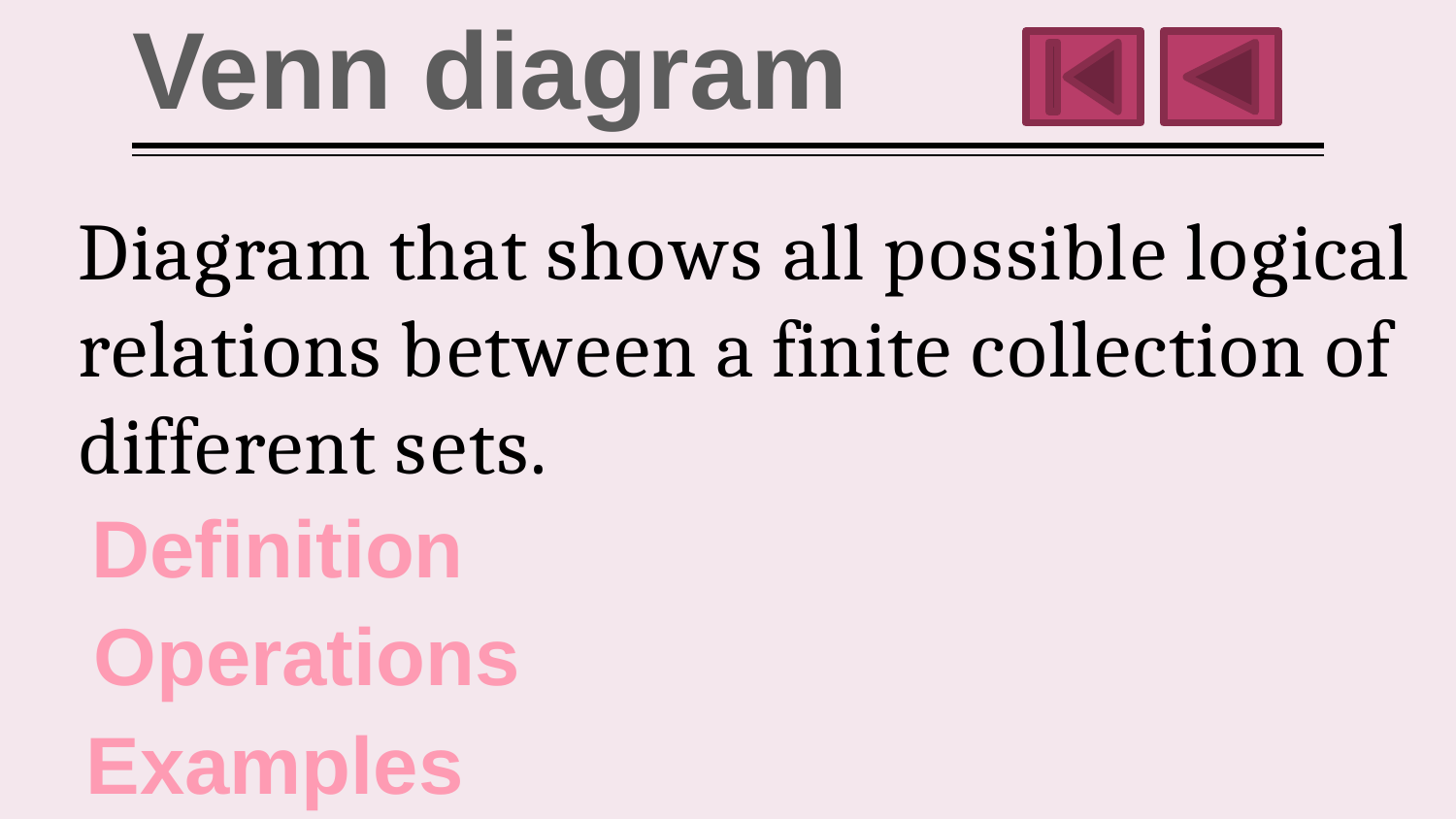

# Venn diagram

Diagram that shows all possible logical relations between a finite collection of different sets.
Definition
Operations
Examples